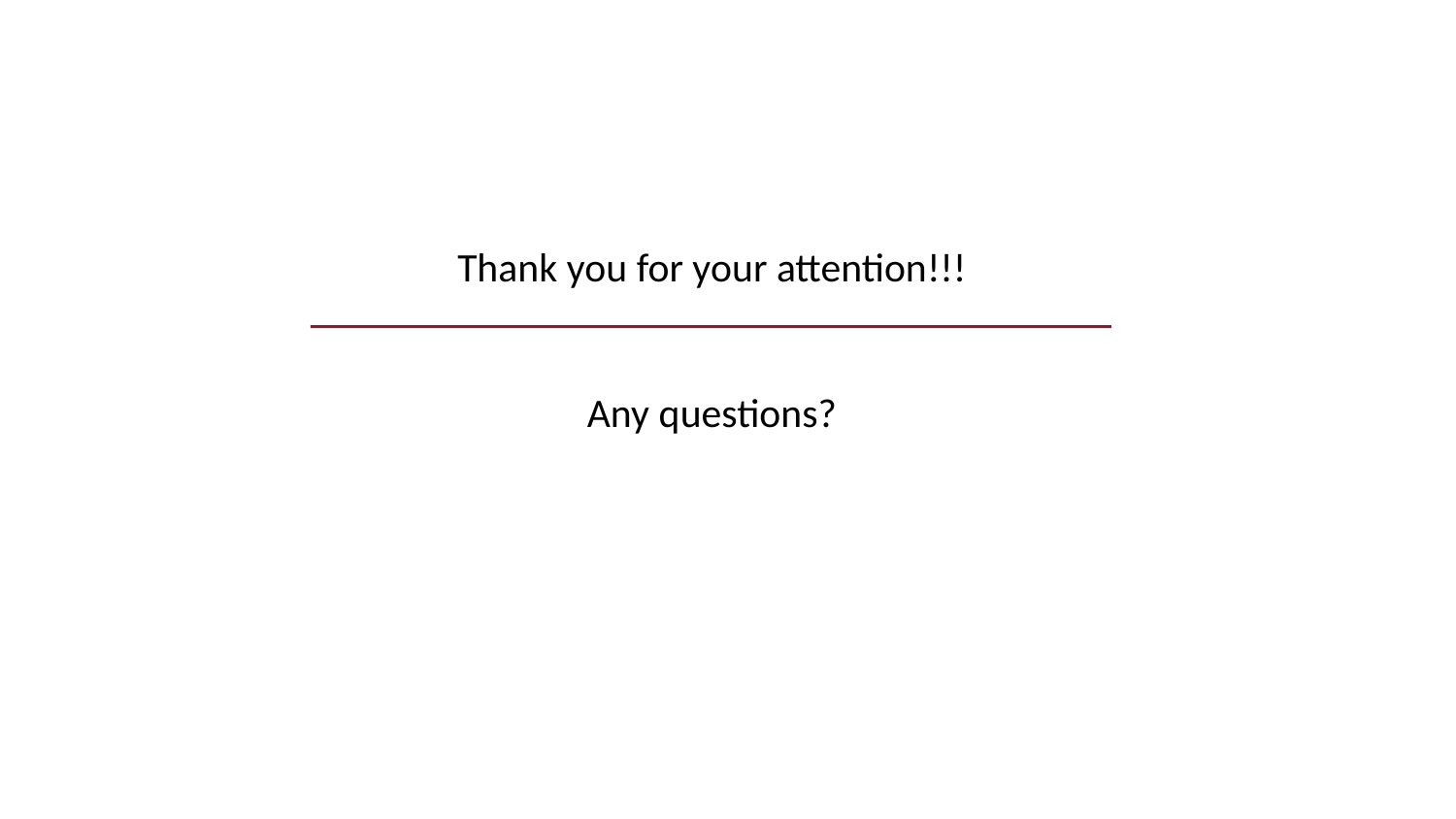

Thank you for your attention!!!

Any questions?